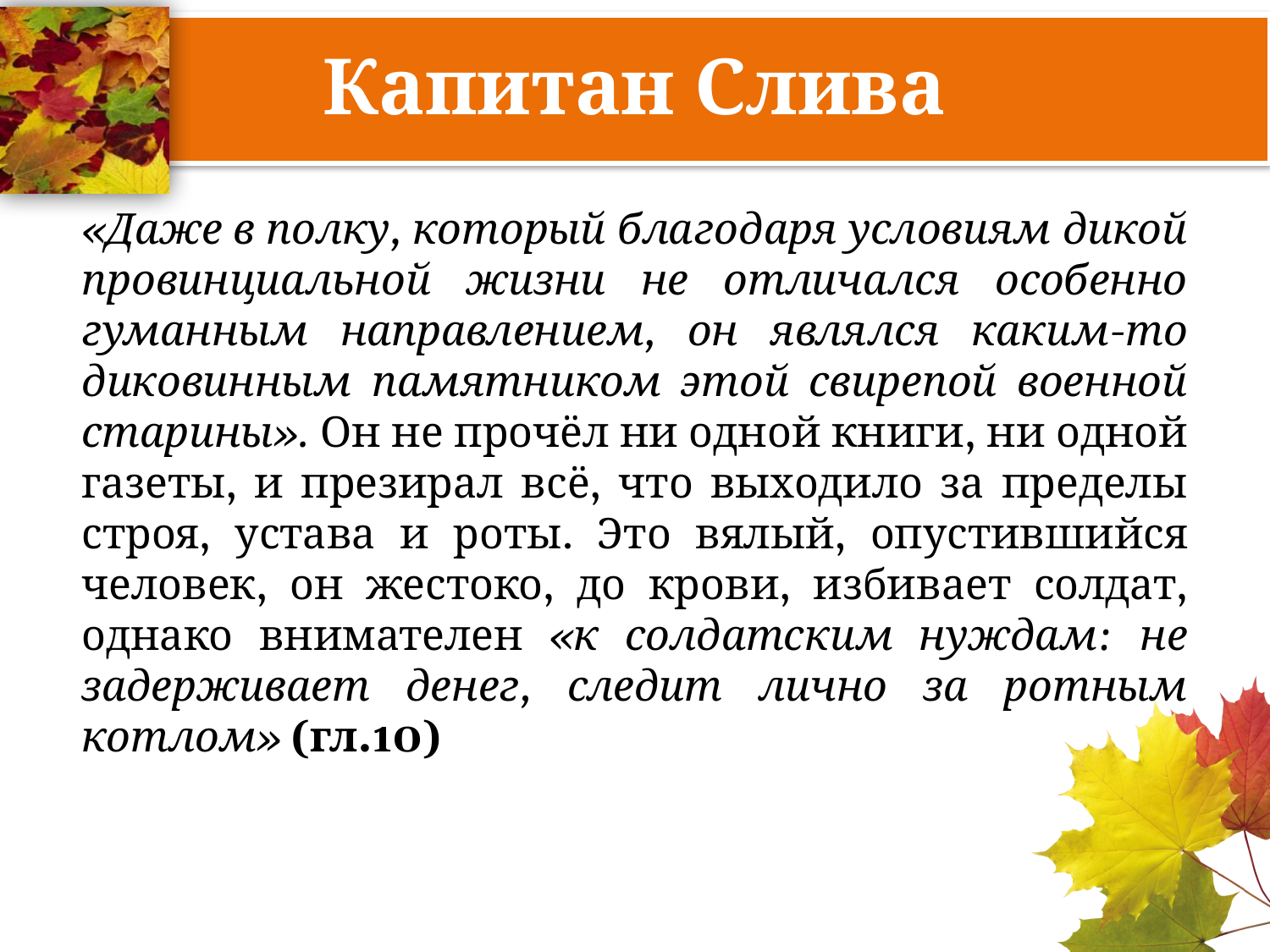

# Капитан Слива
«Даже в полку, который благодаря условиям дикой провинциальной жизни не отличался особенно гуманным направлением, он являлся каким-то диковинным памятником этой свирепой военной старины». Он не прочёл ни одной книги, ни одной газеты, и презирал всё, что выходило за пределы строя, устава и роты. Это вялый, опустившийся человек, он жестоко, до крови, избивает солдат, однако внимателен «к солдатским нуждам: не задерживает денег, следит лично за ротным котлом» (гл.10)